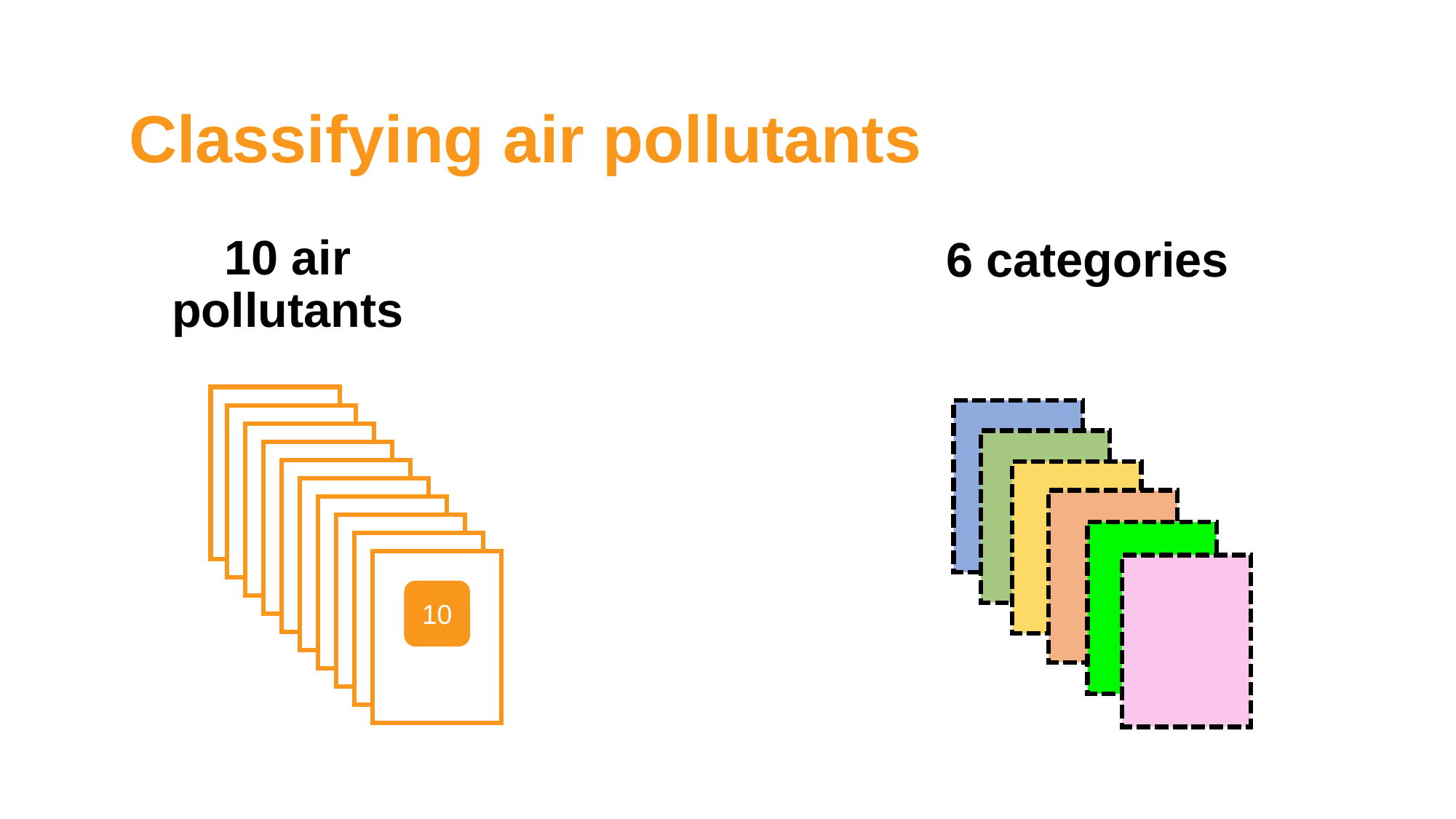

Classifying air pollutants
10 air pollutants
6 categories

1

1

1

1

1

1

1

1

1

10